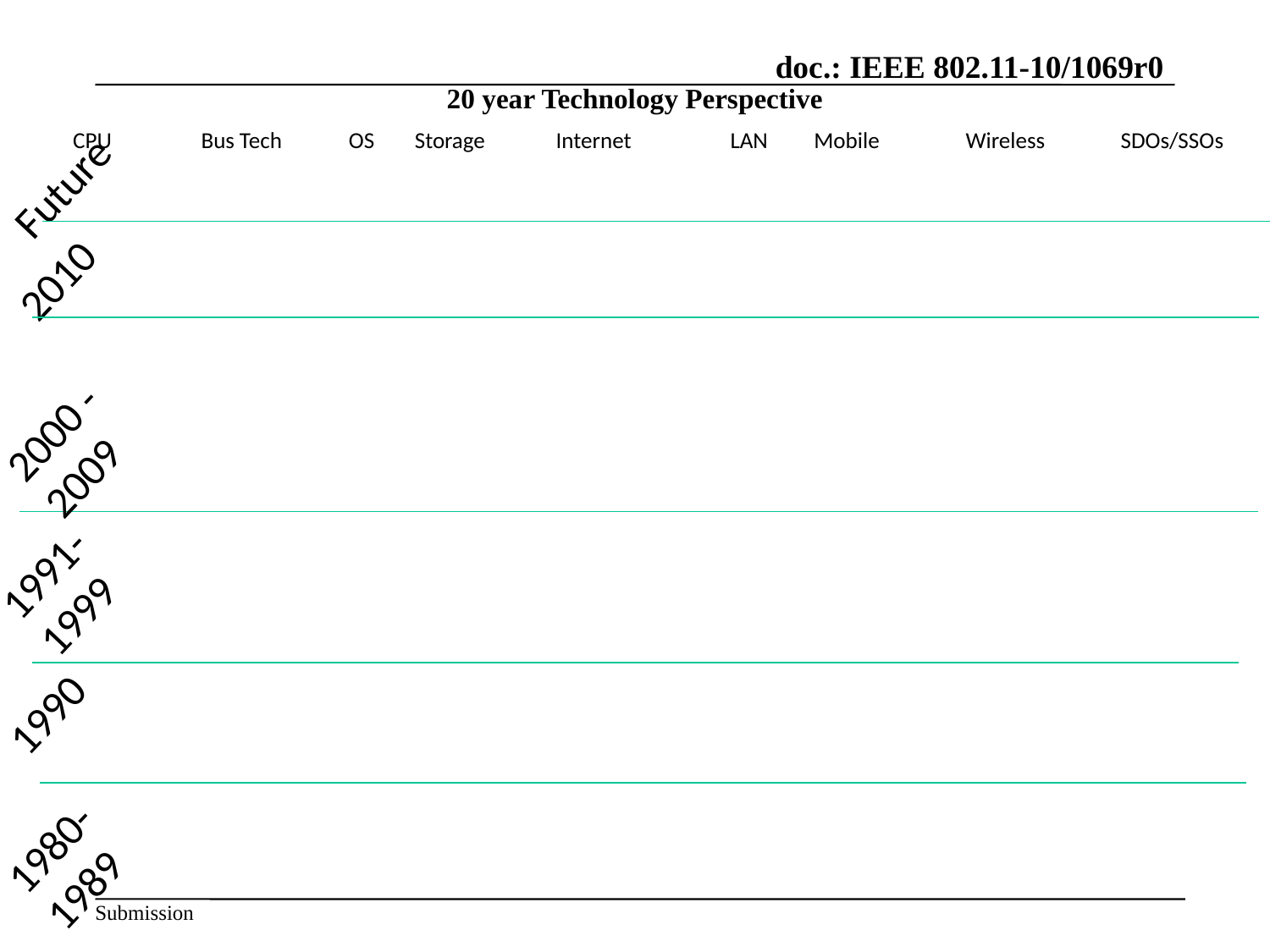

20 year Technology Perspective
CPU
Bus Tech
OS
Storage
Internet
LAN
Mobile
Wireless
SDOs/SSOs
Future
2010
2000 -
2009
1991-
1999
1990
1980-
1989